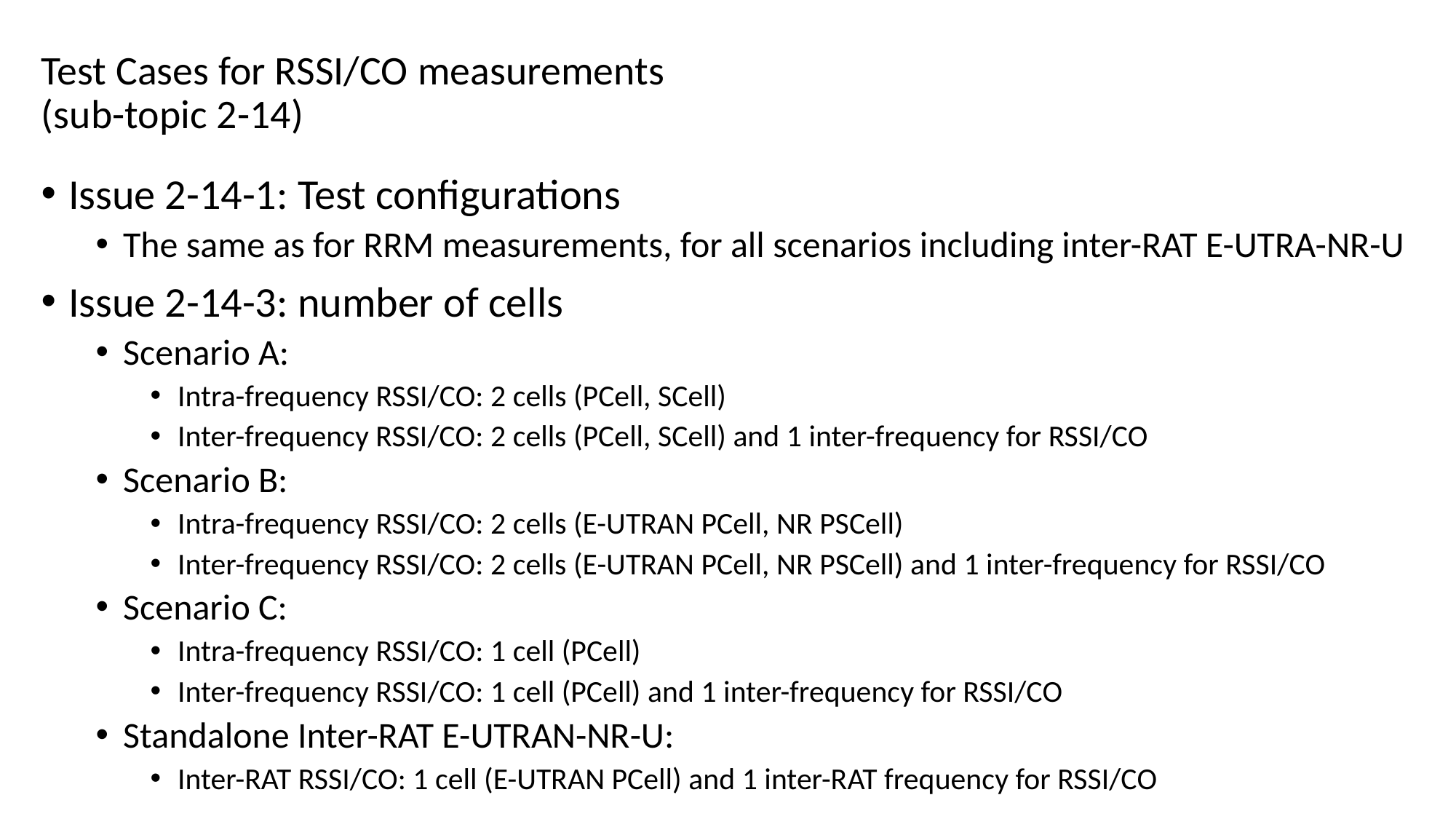

# Test Cases for RSSI/CO measurements (sub-topic 2-14)
Issue 2-14-1: Test configurations
The same as for RRM measurements, for all scenarios including inter-RAT E-UTRA-NR-U
Issue 2-14-3: number of cells
Scenario A:
Intra-frequency RSSI/CO: 2 cells (PCell, SCell)
Inter-frequency RSSI/CO: 2 cells (PCell, SCell) and 1 inter-frequency for RSSI/CO
Scenario B:
Intra-frequency RSSI/CO: 2 cells (E-UTRAN PCell, NR PSCell)
Inter-frequency RSSI/CO: 2 cells (E-UTRAN PCell, NR PSCell) and 1 inter-frequency for RSSI/CO
Scenario C:
Intra-frequency RSSI/CO: 1 cell (PCell)
Inter-frequency RSSI/CO: 1 cell (PCell) and 1 inter-frequency for RSSI/CO
Standalone Inter-RAT E-UTRAN-NR-U:
Inter-RAT RSSI/CO: 1 cell (E-UTRAN PCell) and 1 inter-RAT frequency for RSSI/CO